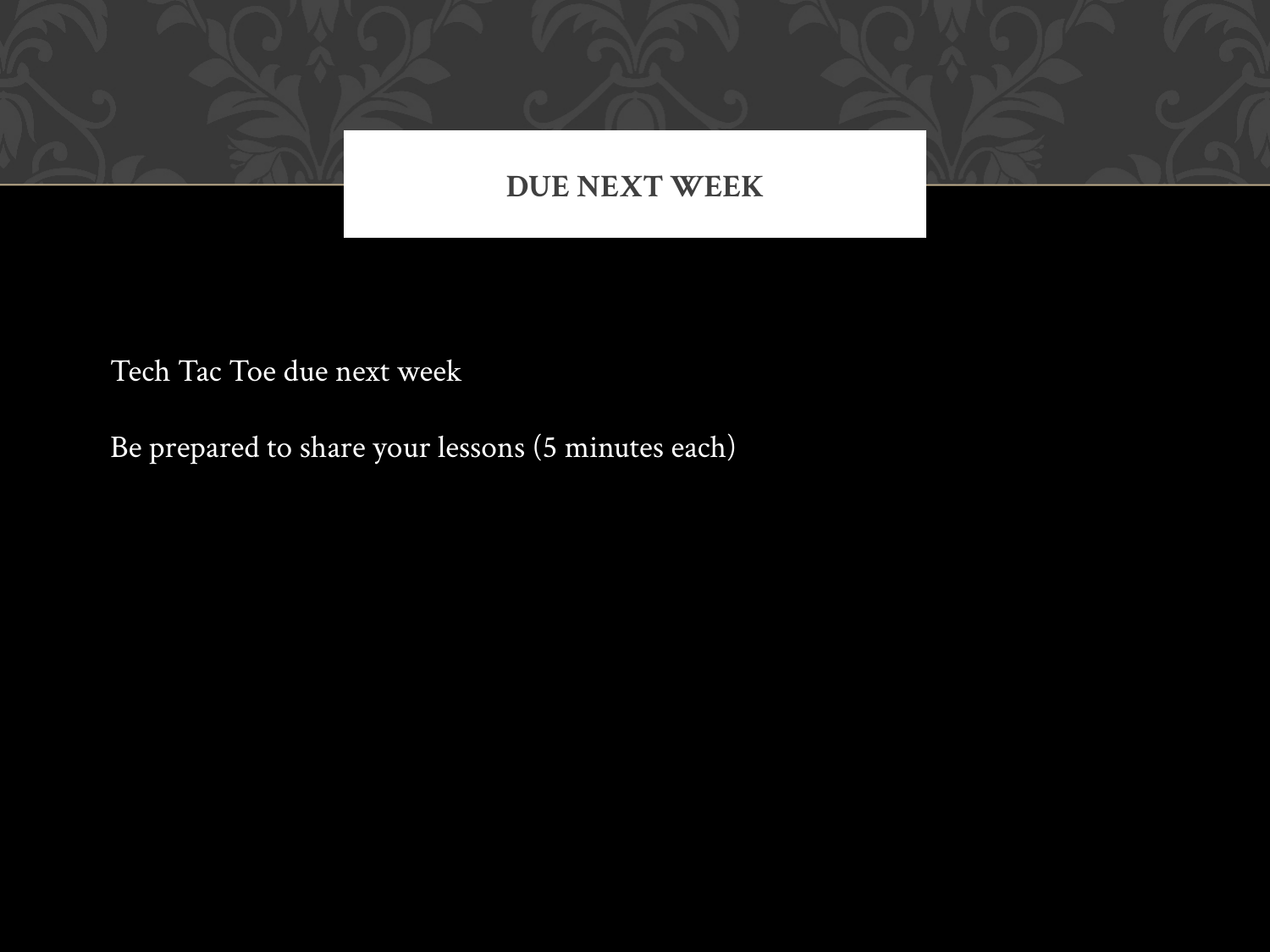

# Due next week

Tech Tac Toe due next week

Be prepared to share your lessons (5 minutes each)